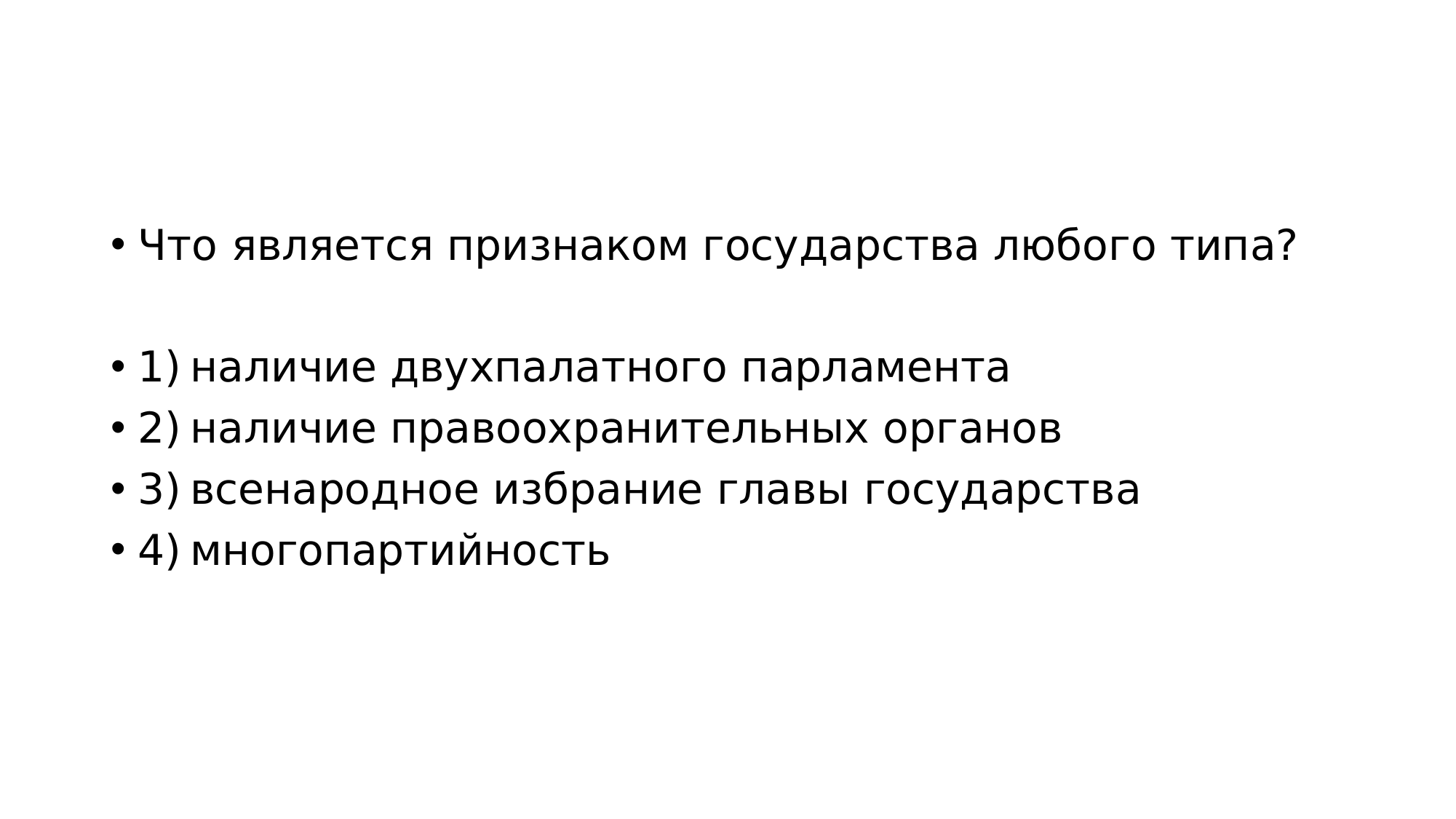

#
Что является признаком государства любого типа?

1) наличие двухпалатного парламента
2) наличие правоохранительных органов
3) всенародное избрание главы государства
4) многопартийность